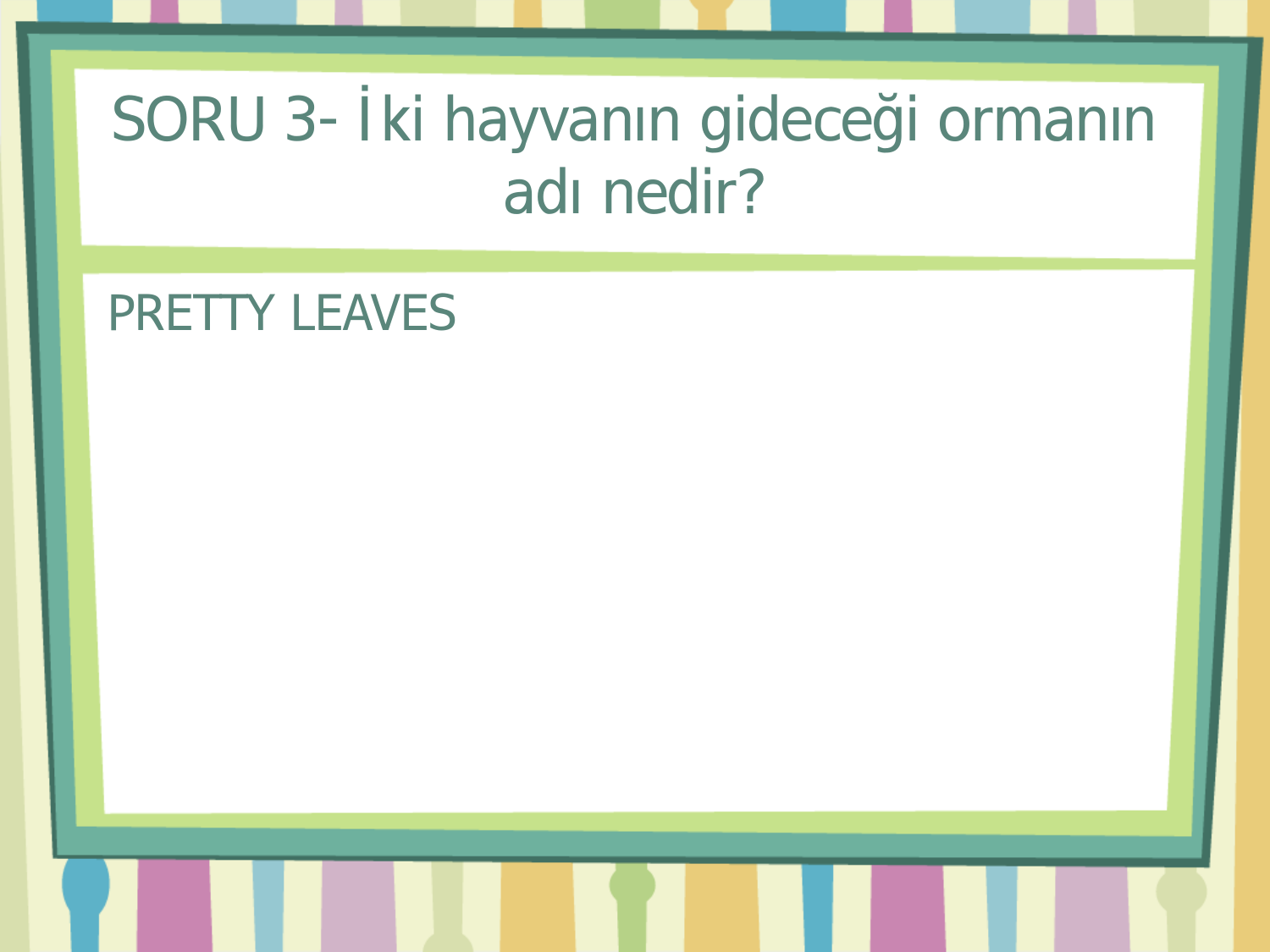

# SORU 3- İki hayvanın gideceği ormanın adı nedir?
PRETTY LEAVES